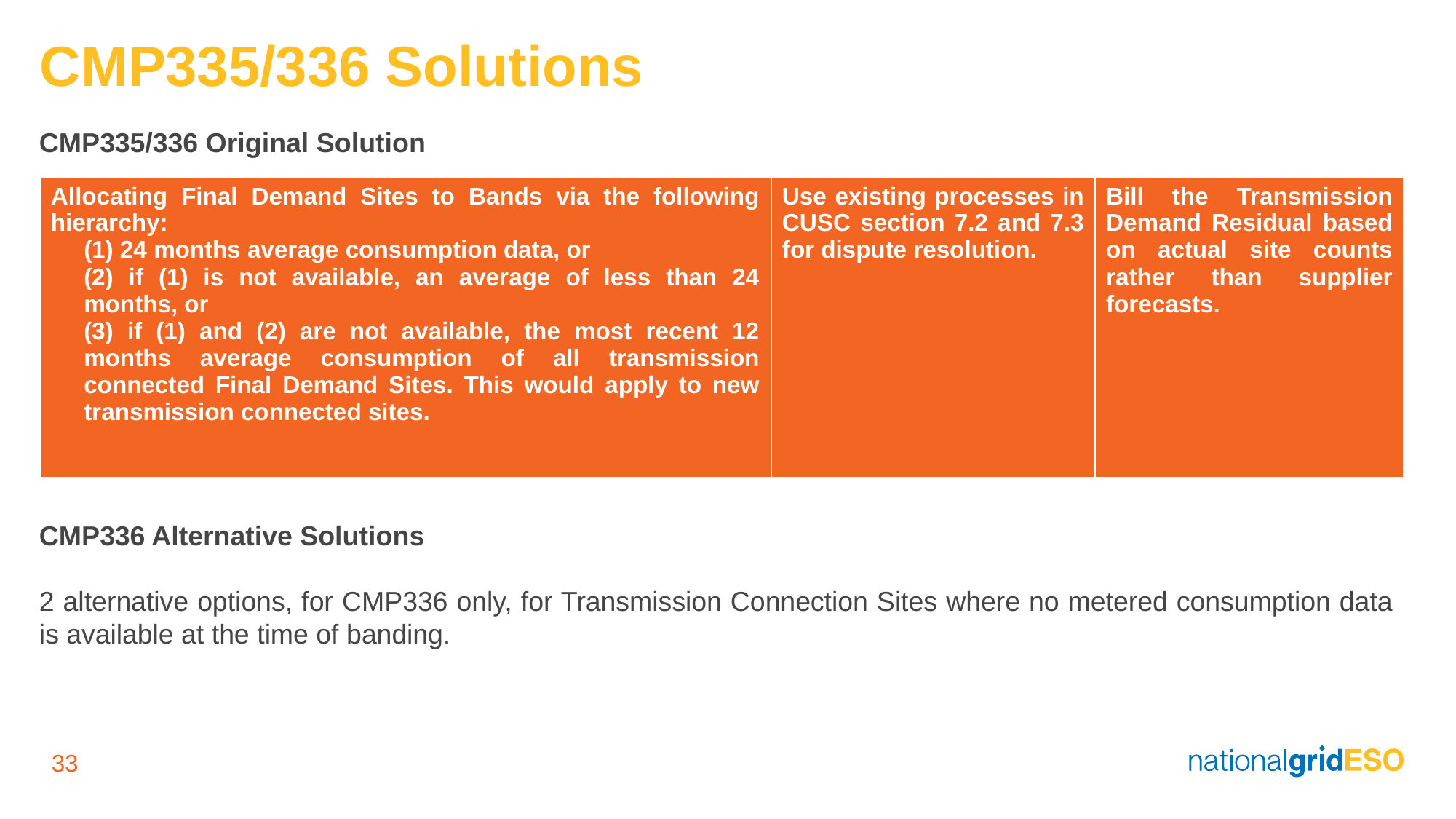

# CMP335/336 Solutions
CMP335/336 Original Solution

CMP336 Alternative Solutions

2 alternative options, for CMP336 only, for Transmission Connection Sites where no metered consumption data is available at the time of banding.

| Allocating Final Demand Sites to Bands via the following hierarchy: (1) 24 months average consumption data, or (2) if (1) is not available, an average of less than 24 months, or (3) if (1) and (2) are not available, the most recent 12 months average consumption of all transmission connected Final Demand Sites. This would apply to new transmission connected sites. | Use existing processes in CUSC section 7.2 and 7.3 for dispute resolution. | Bill the Transmission Demand Residual based on actual site counts rather than supplier forecasts. |
| --- | --- | --- |